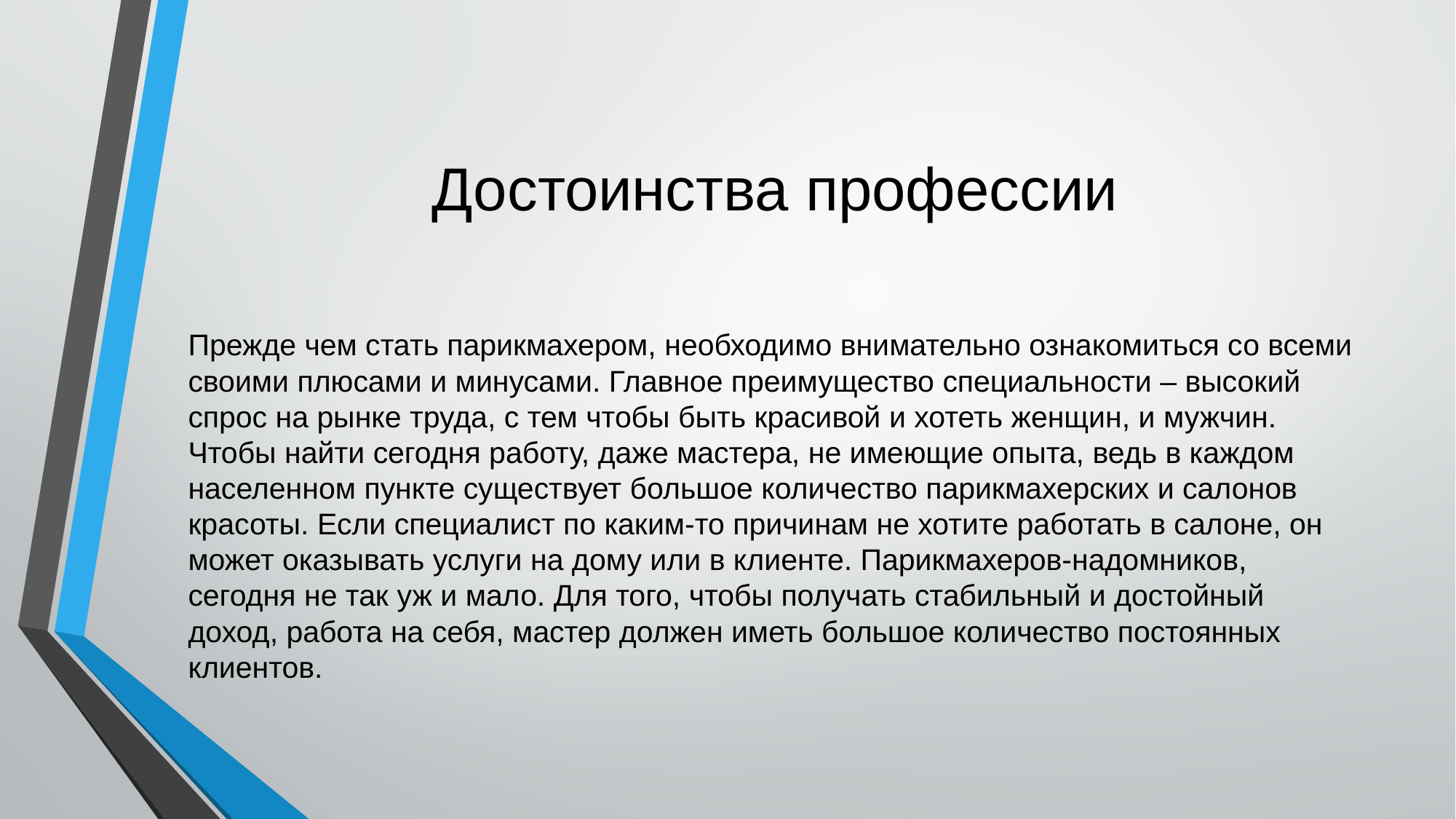

# Достоинства профессии
Прежде чем стать парикмахером, необходимо внимательно ознакомиться со всеми своими плюсами и минусами. Главное преимущество специальности – высокий спрос на рынке труда, с тем чтобы быть красивой и хотеть женщин, и мужчин. Чтобы найти сегодня работу, даже мастера, не имеющие опыта, ведь в каждом населенном пункте существует большое количество парикмахерских и салонов красоты. Если специалист по каким-то причинам не хотите работать в салоне, он может оказывать услуги на дому или в клиенте. Парикмахеров-надомников, сегодня не так уж и мало. Для того, чтобы получать стабильный и достойный доход, работа на себя, мастер должен иметь большое количество постоянных клиентов.